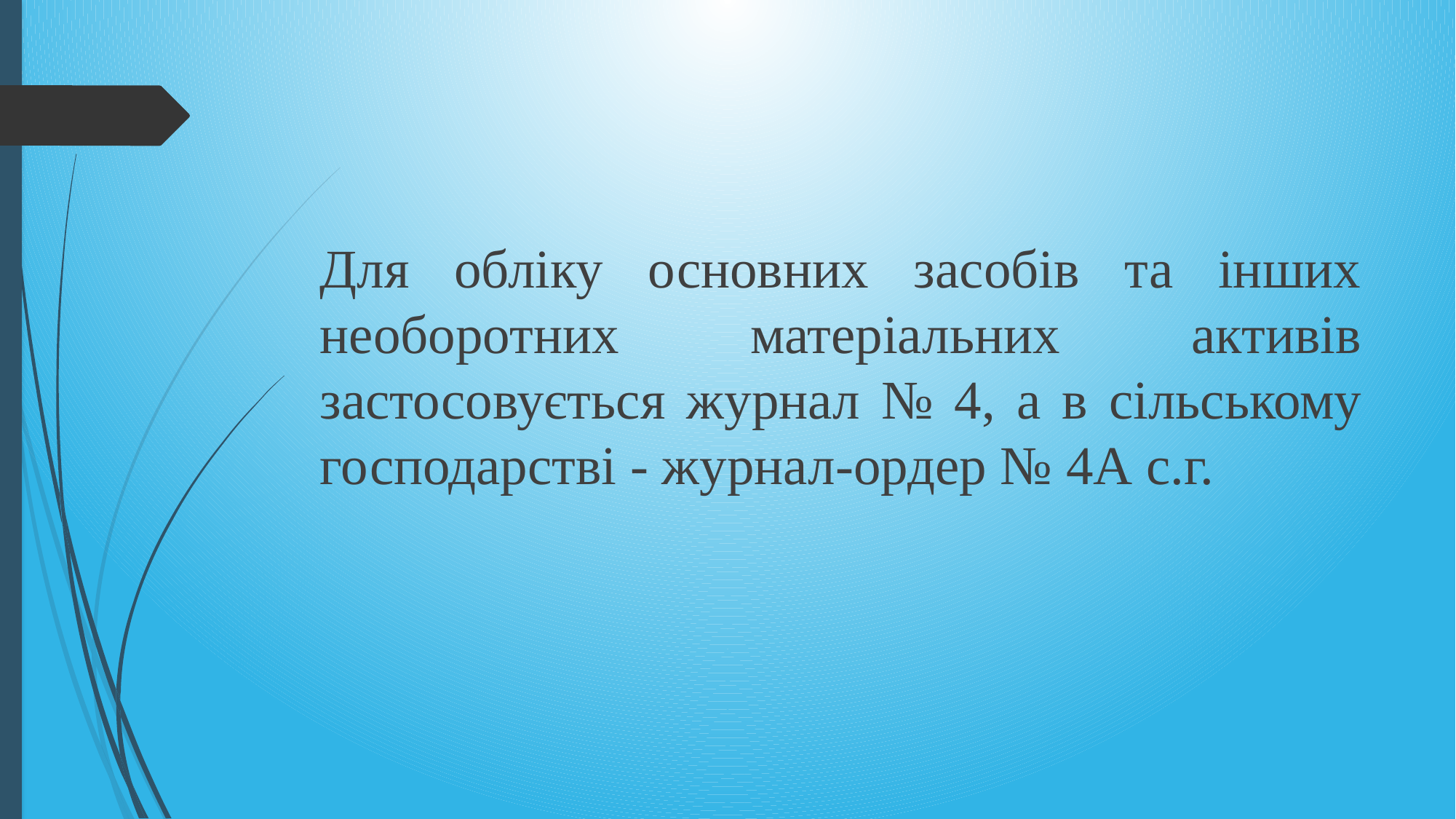

#
Для обліку основних засобів та інших необоротних матеріальних активів застосовується журнал № 4, а в сільському господарстві - журнал-ордер № 4А с.г.